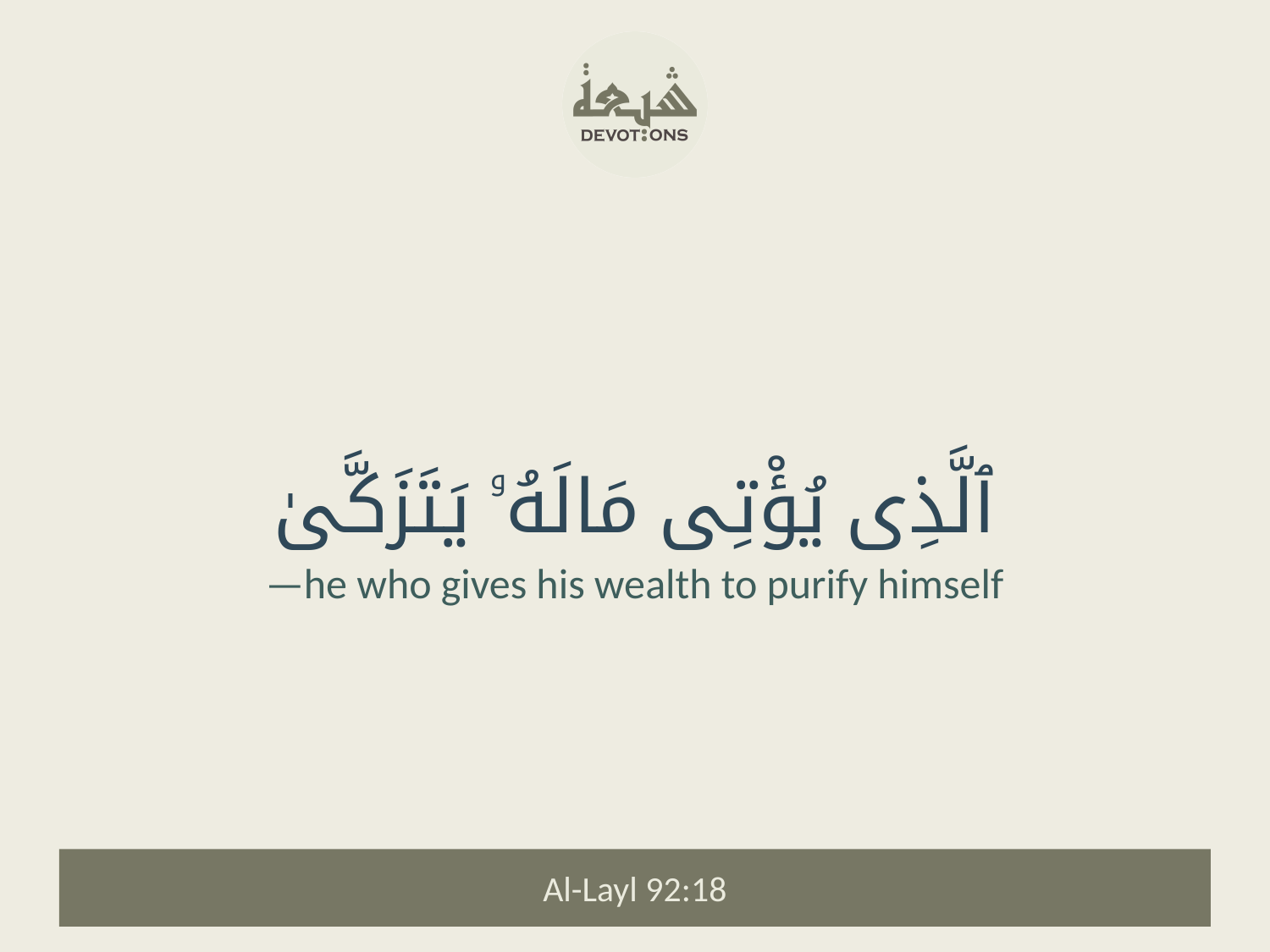

ٱلَّذِى يُؤْتِى مَالَهُۥ يَتَزَكَّىٰ
—he who gives his wealth to purify himself
Al-Layl 92:18